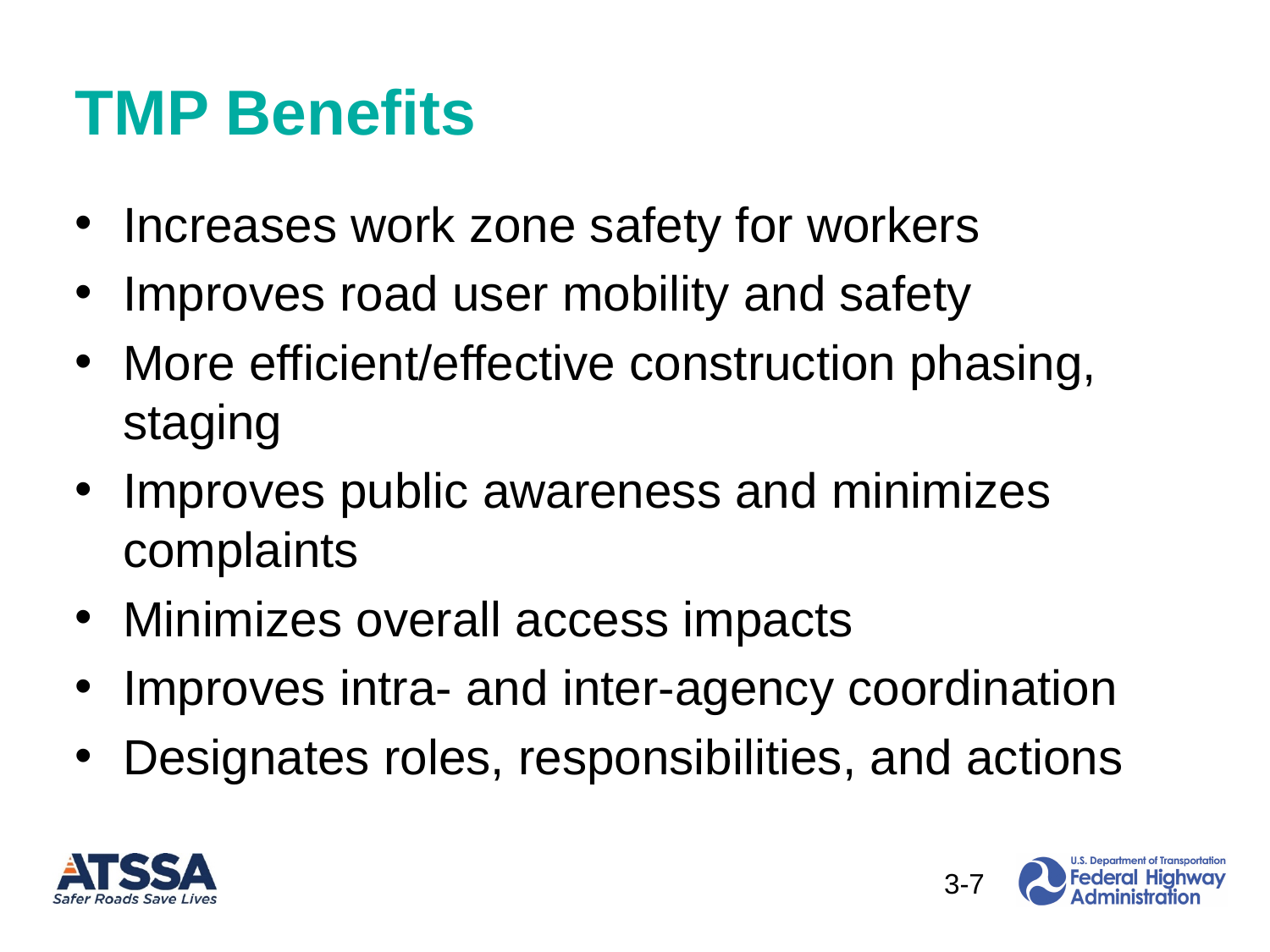

# TMP Benefits
Increases work zone safety for workers
Improves road user mobility and safety
More efficient/effective construction phasing, staging
Improves public awareness and minimizes complaints
Minimizes overall access impacts
Improves intra- and inter-agency coordination
Designates roles, responsibilities, and actions